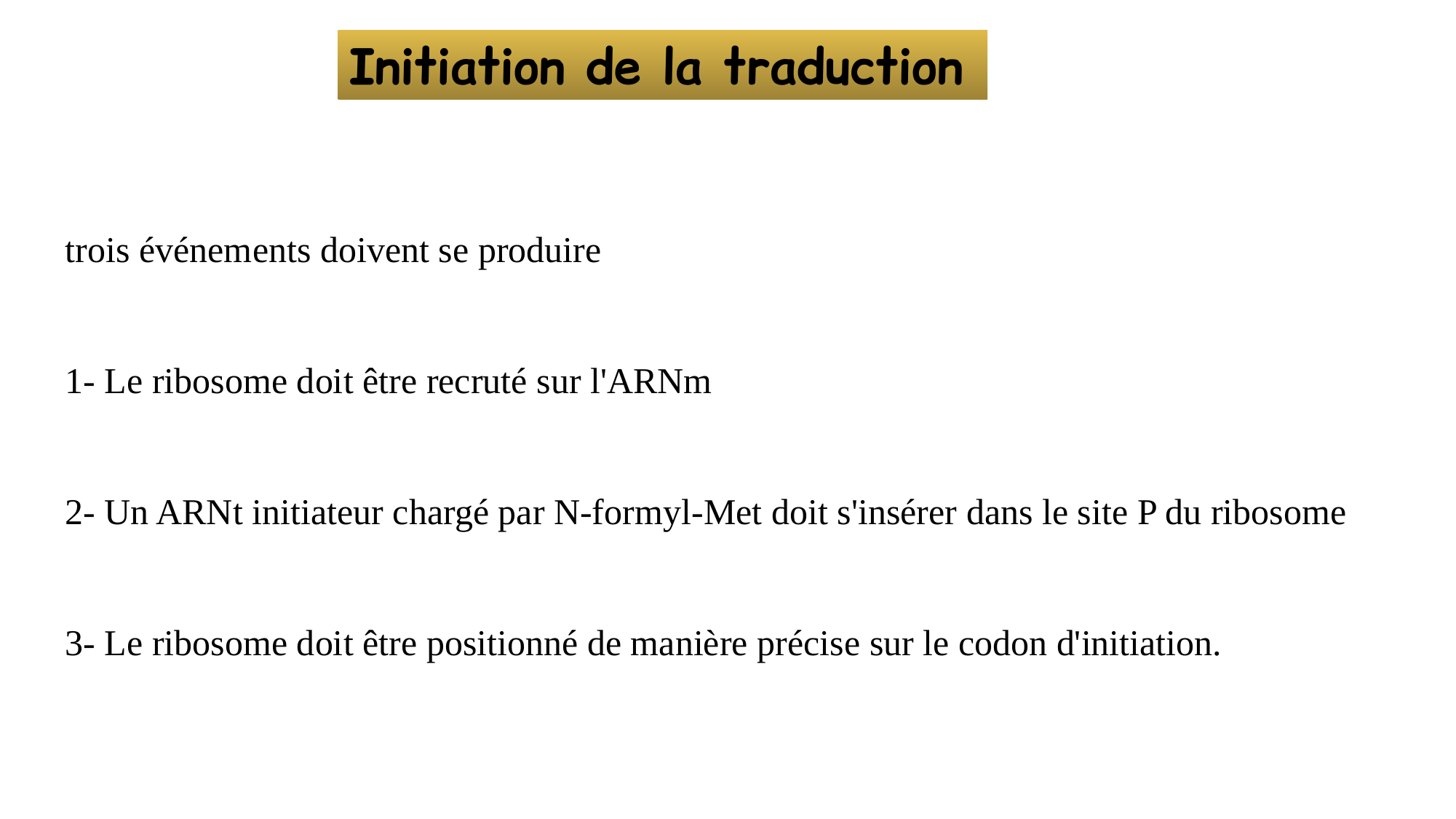

Initiation de la traduction

trois événements doivent se produire

1- Le ribosome doit être recruté sur l'ARNm

2- Un ARNt initiateur chargé par N-formyl-Met doit s'insérer dans le site P du ribosome

3- Le ribosome doit être positionné de manière précise sur le codon d'initiation.